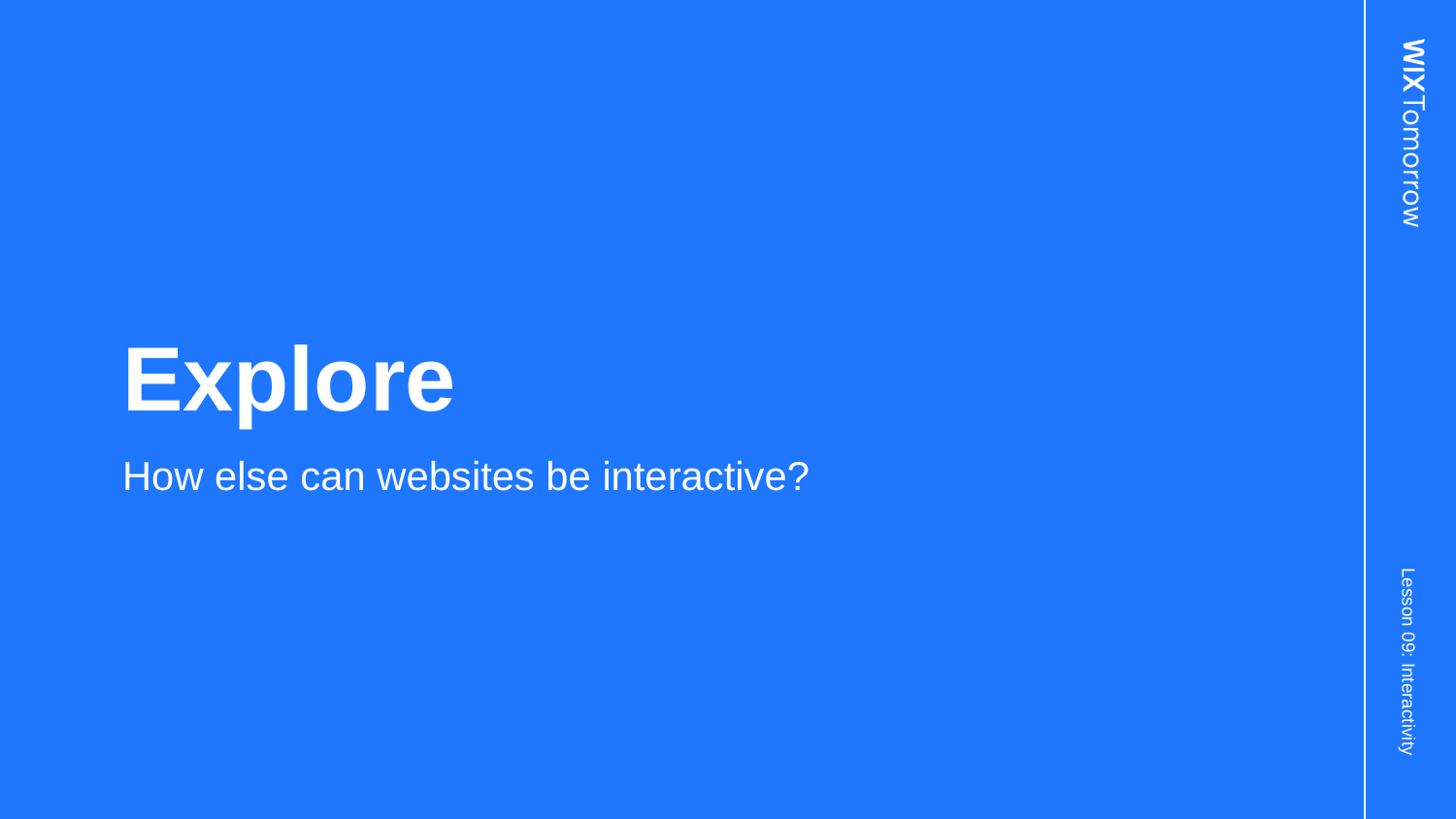

# Explore
How else can websites be interactive?